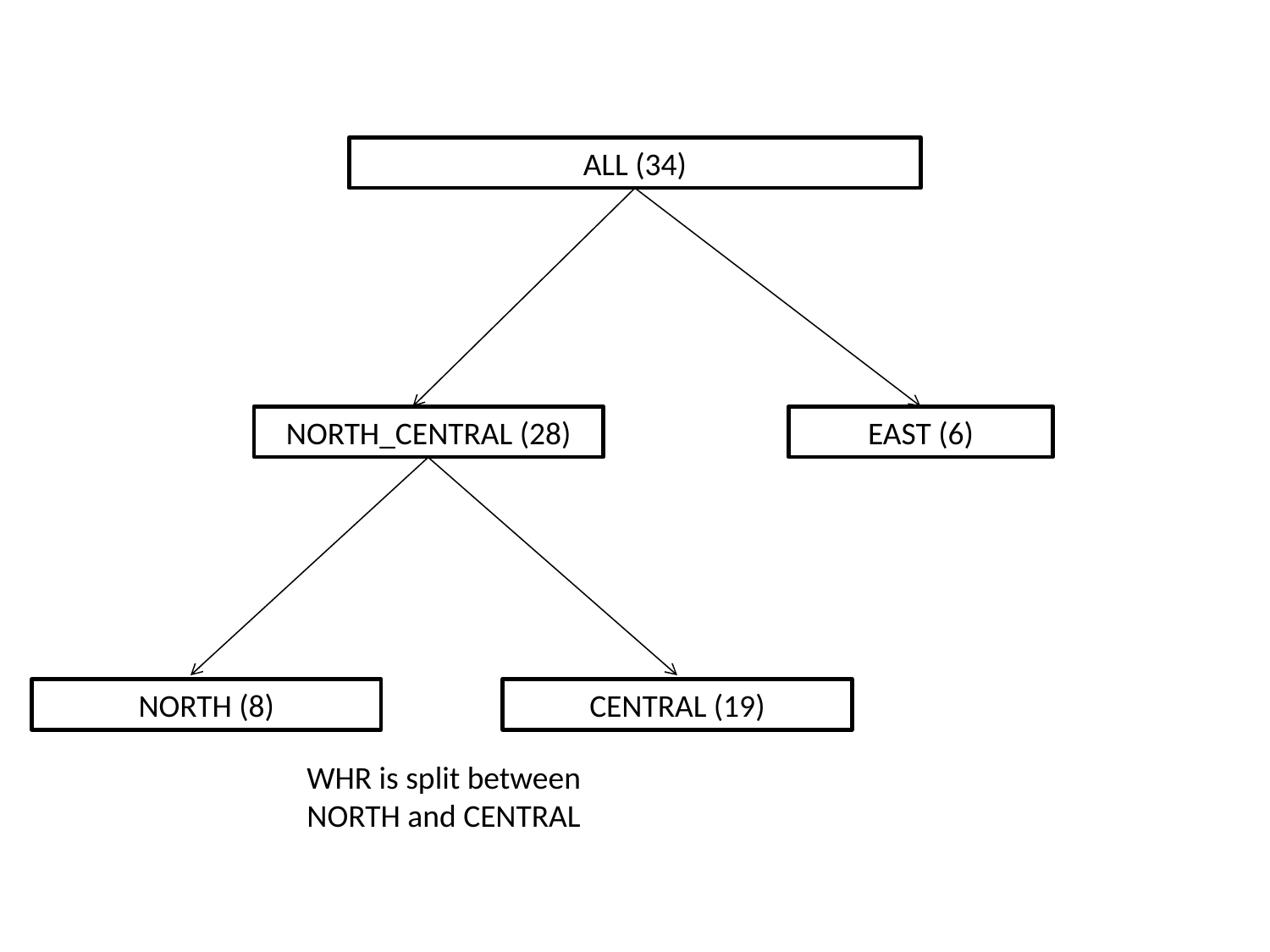

ALL (34)
NORTH_CENTRAL (28)
EAST (6)
NORTH (8)
CENTRAL (19)
WHR is split between NORTH and CENTRAL